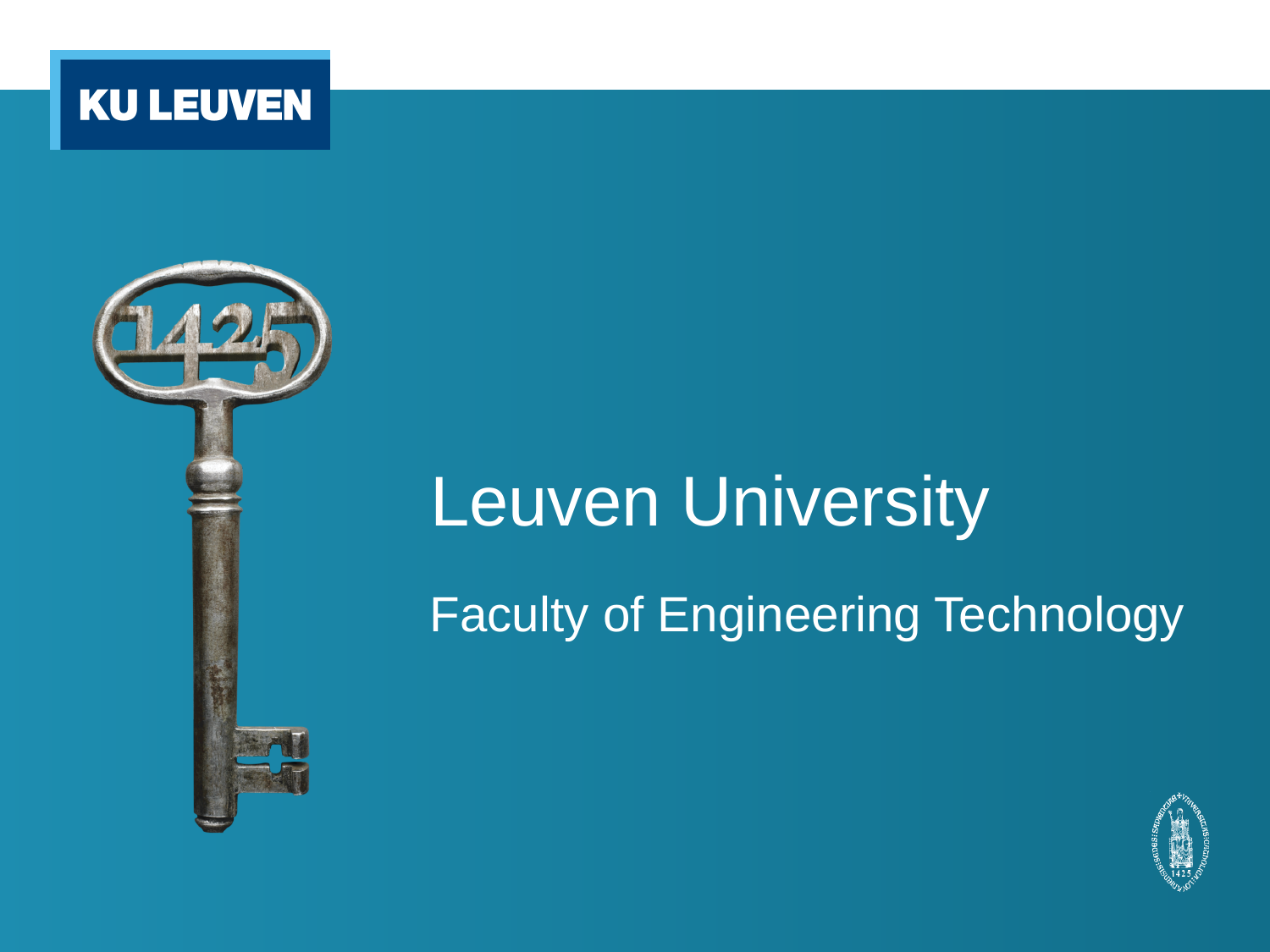

# Leuven University
Faculty of Engineering Technology